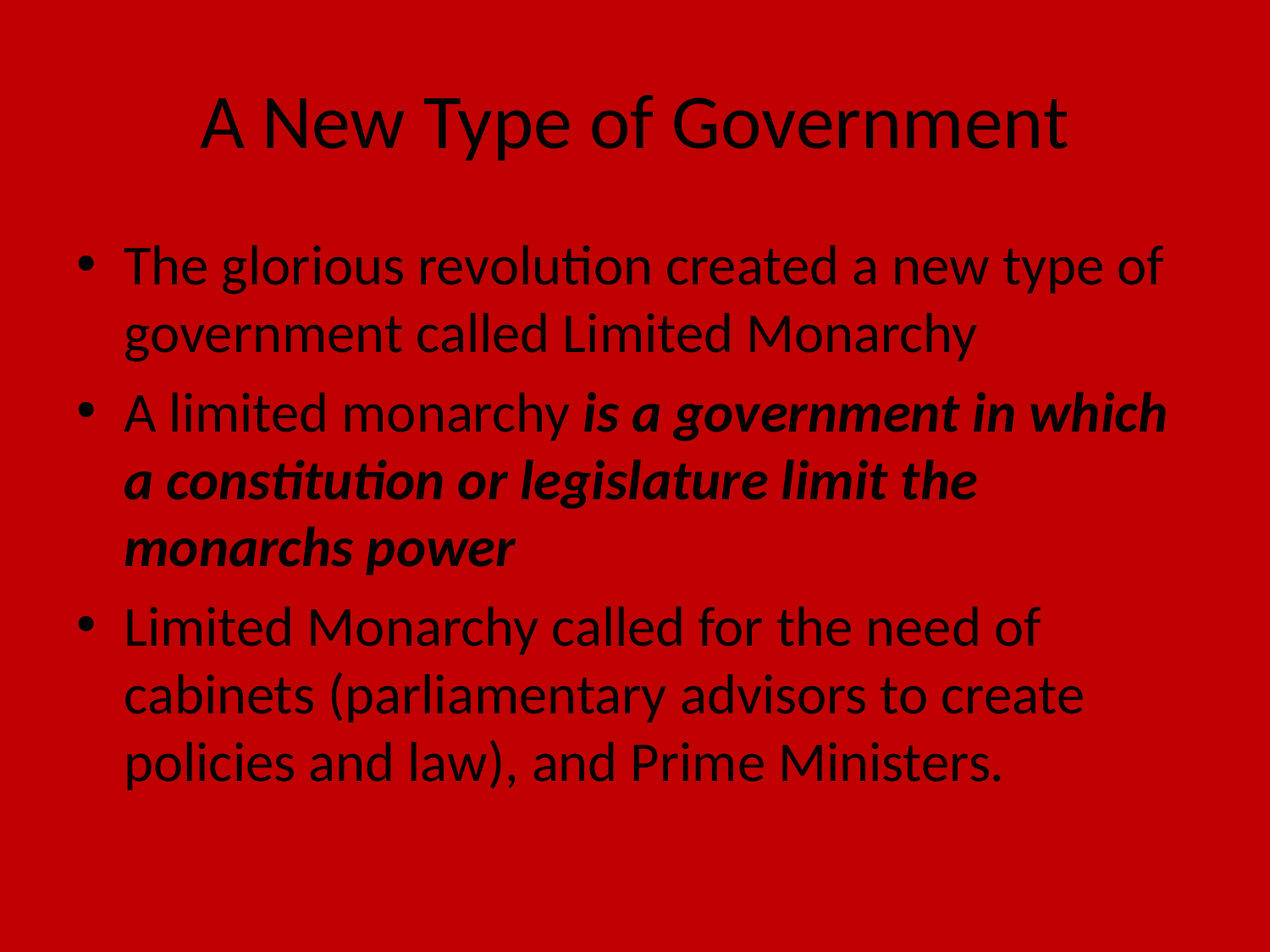

# A New Type of Government
The glorious revolution created a new type of government called Limited Monarchy
A limited monarchy is a government in which a constitution or legislature limit the monarchs power
Limited Monarchy called for the need of cabinets (parliamentary advisors to create policies and law), and Prime Ministers.